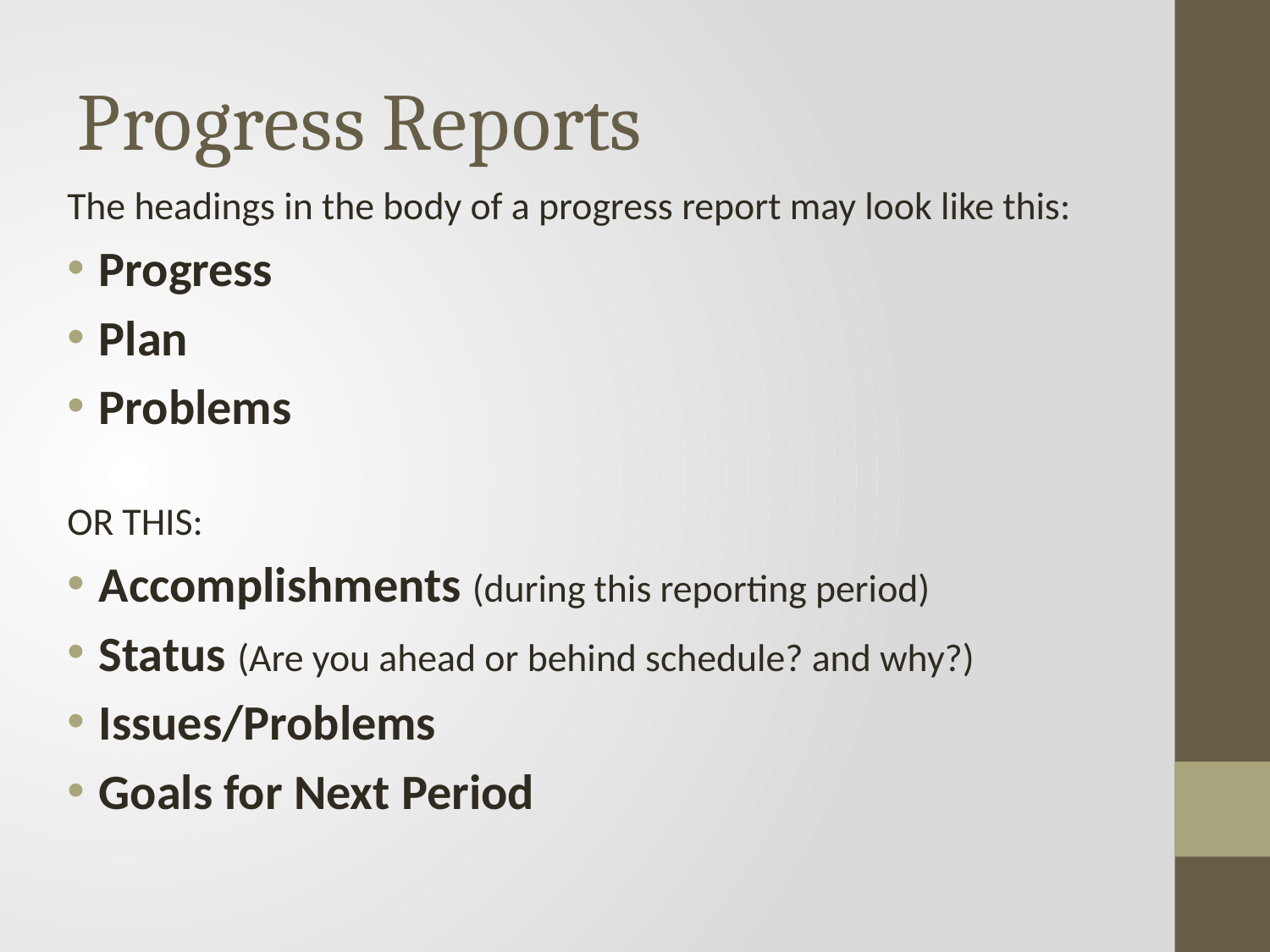

# Progress Reports
The headings in the body of a progress report may look like this:
Progress
Plan
Problems

OR THIS:
Accomplishments (during this reporting period)
Status (Are you ahead or behind schedule? and why?)
Issues/Problems
Goals for Next Period